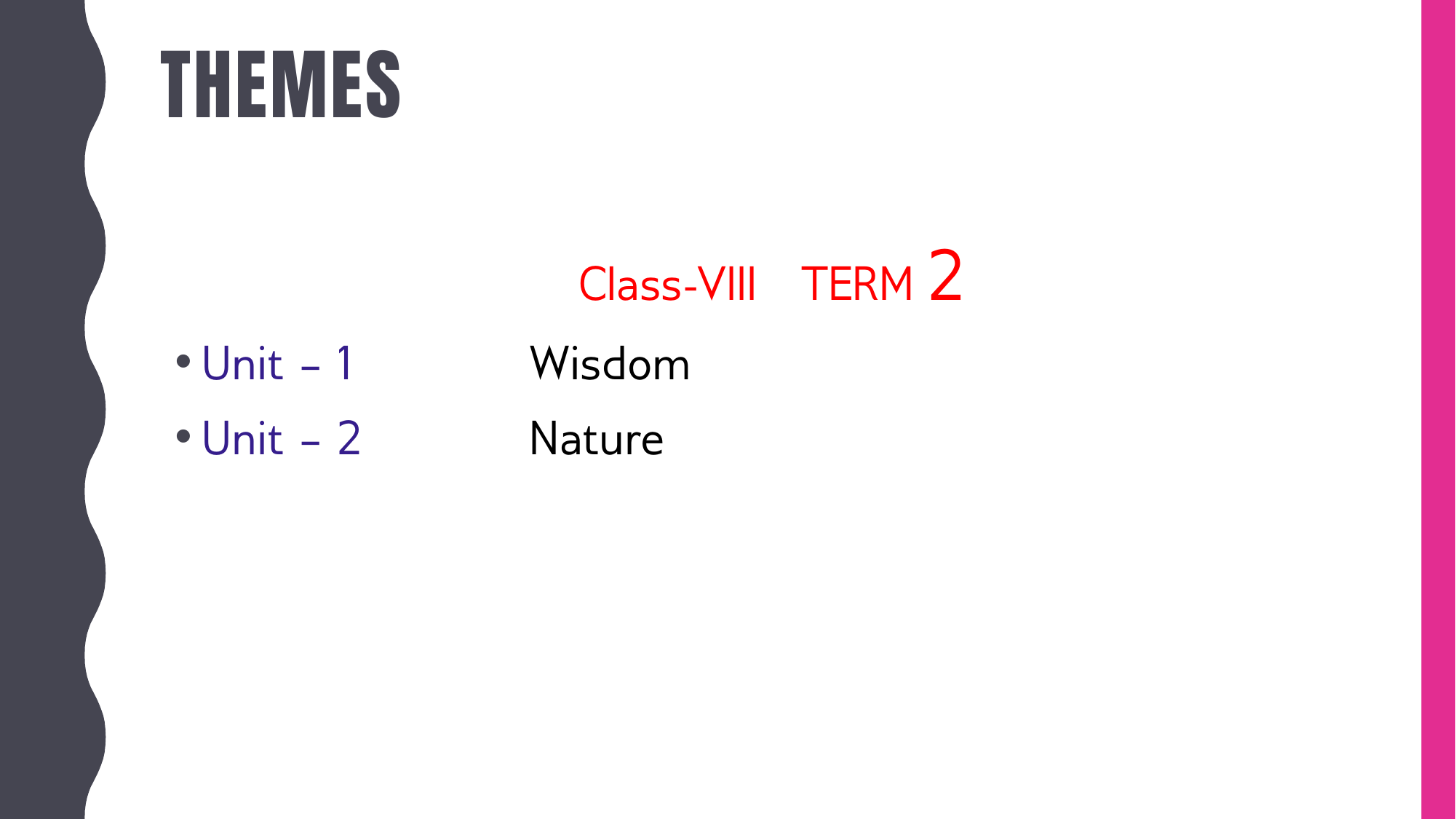

# Themes

Class-VIII   TERM 2
Unit – 1		Wisdom
Unit – 2		Nature